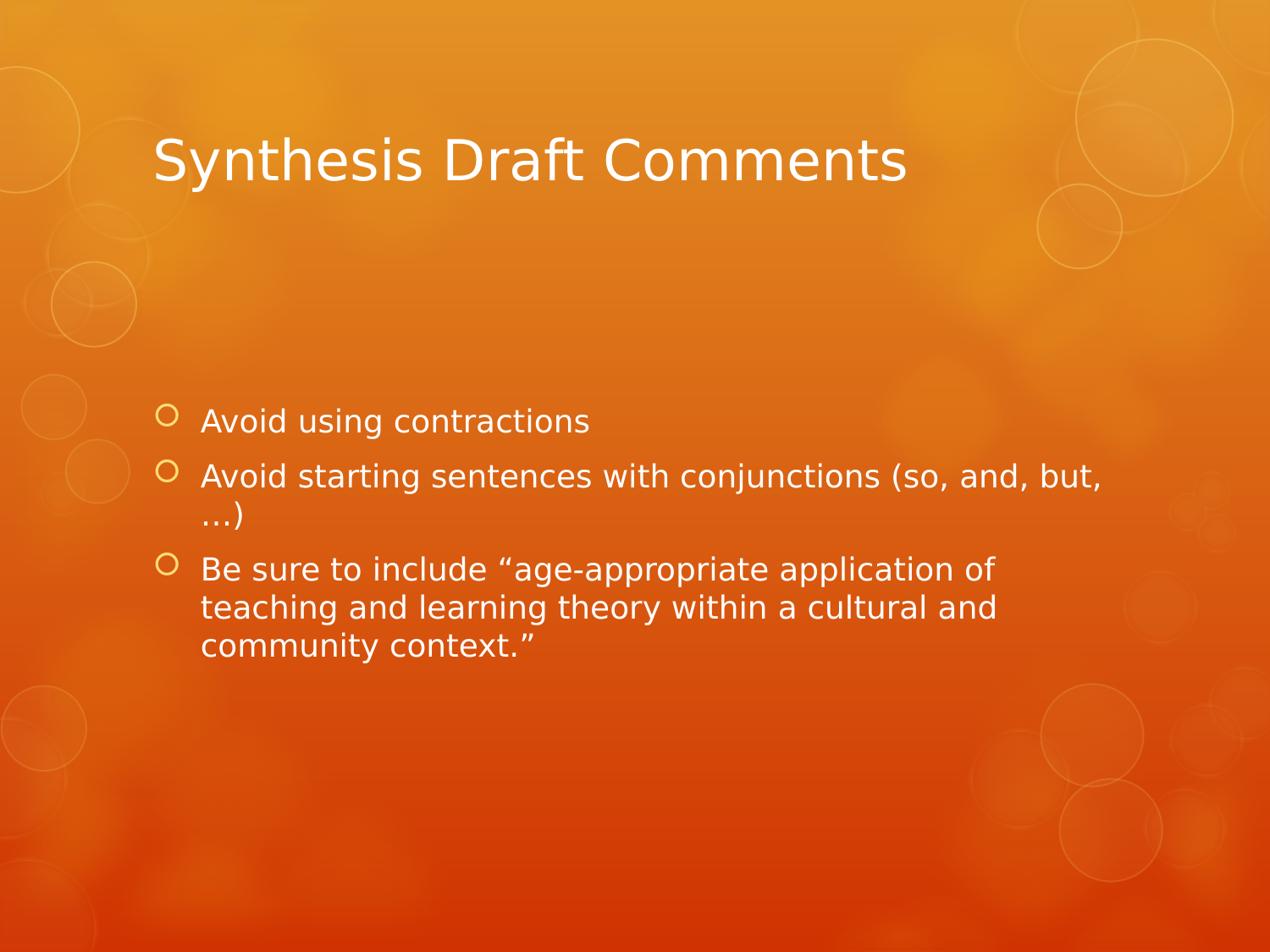

# Synthesis Draft Comments
Avoid using contractions
Avoid starting sentences with conjunctions (so, and, but, …)
Be sure to include “age-appropriate application of teaching and learning theory within a cultural and community context.”